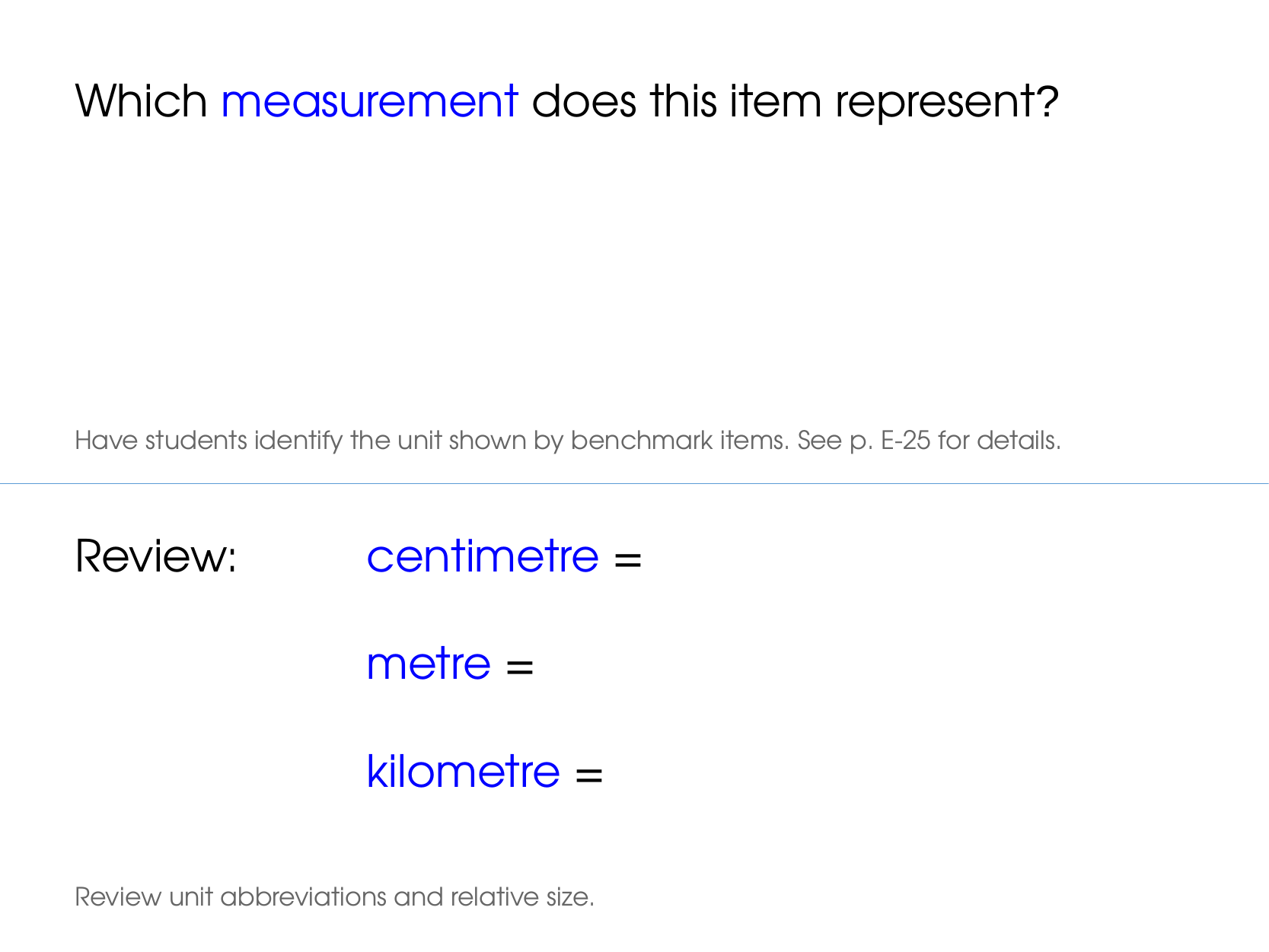

Which measurement does this item represent?
Have students identify the unit shown by benchmark items. See p. E-25 for details.
Review:
centimetre =
metre =
kilometre =
Review unit abbreviations and relative size.